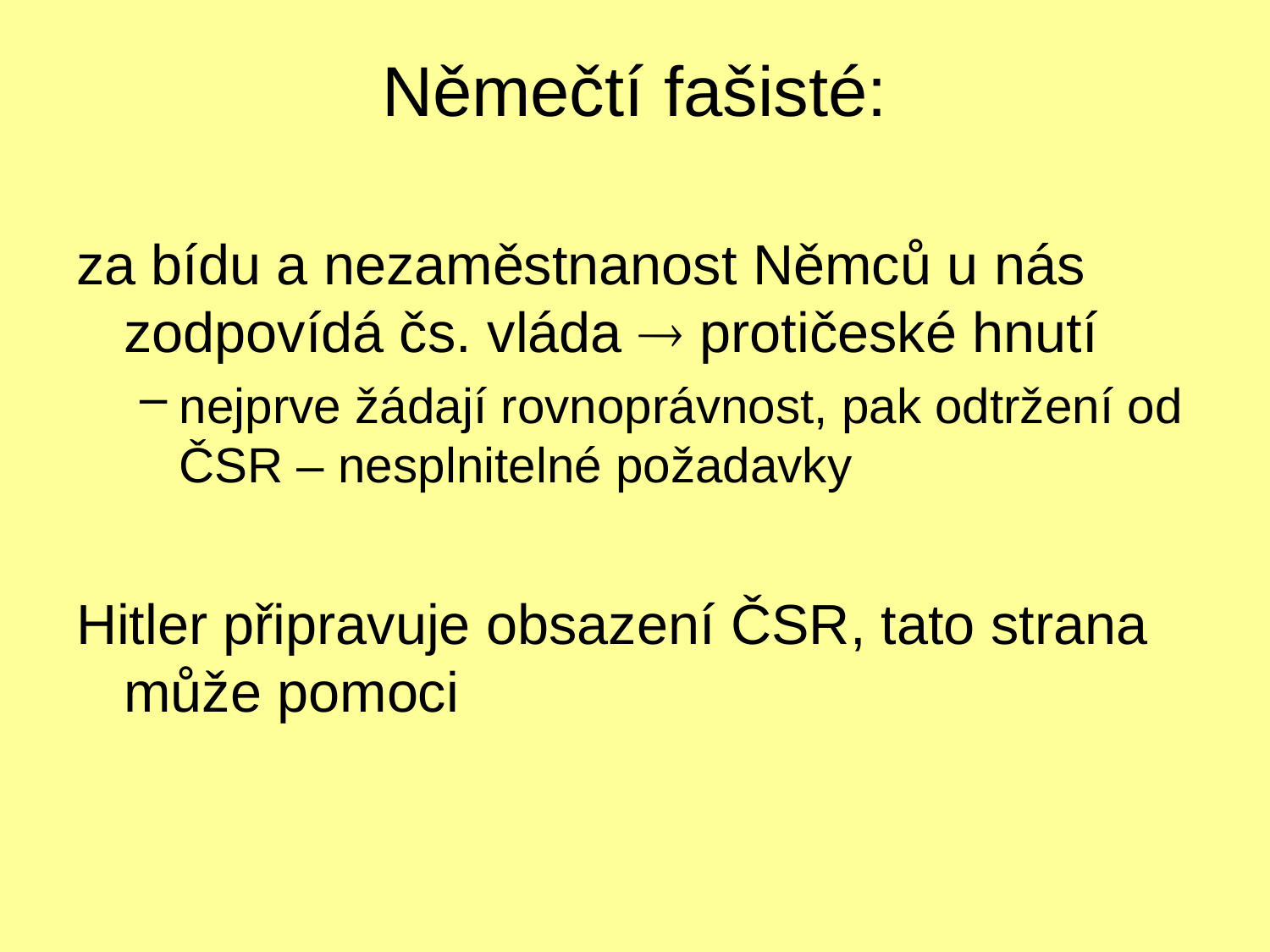

# Němečtí fašisté:
za bídu a nezaměstnanost Němců u nás zodpovídá čs. vláda → protičeské hnutí
nejprve žádají rovnoprávnost, pak odtržení od ČSR – nesplnitelné požadavky

Hitler připravuje obsazení ČSR, tato strana může pomoci